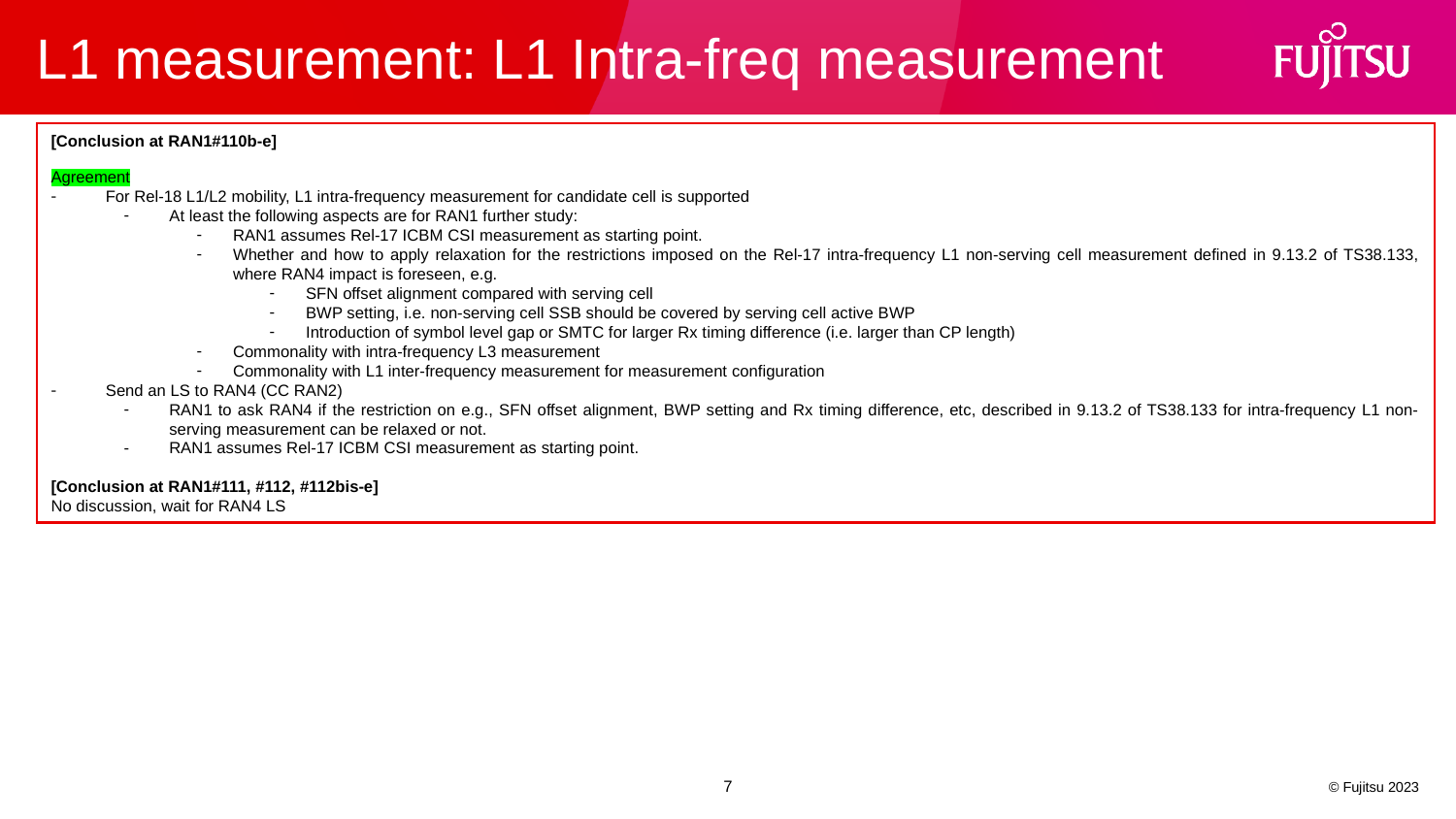

# L1 measurement: L1 Intra-freq measurement
[Conclusion at RAN1#110b-e]
Agreement
For Rel-18 L1/L2 mobility, L1 intra-frequency measurement for candidate cell is supported
At least the following aspects are for RAN1 further study:
RAN1 assumes Rel-17 ICBM CSI measurement as starting point.
Whether and how to apply relaxation for the restrictions imposed on the Rel-17 intra-frequency L1 non-serving cell measurement defined in 9.13.2 of TS38.133, where RAN4 impact is foreseen, e.g.
SFN offset alignment compared with serving cell
BWP setting, i.e. non-serving cell SSB should be covered by serving cell active BWP
Introduction of symbol level gap or SMTC for larger Rx timing difference (i.e. larger than CP length)
Commonality with intra-frequency L3 measurement
Commonality with L1 inter-frequency measurement for measurement configuration
Send an LS to RAN4 (CC RAN2)
RAN1 to ask RAN4 if the restriction on e.g., SFN offset alignment, BWP setting and Rx timing difference, etc, described in 9.13.2 of TS38.133 for intra-frequency L1 non-serving measurement can be relaxed or not.
RAN1 assumes Rel-17 ICBM CSI measurement as starting point.

[Conclusion at RAN1#111, #112, #112bis-e]
No discussion, wait for RAN4 LS
7
© Fujitsu 2023